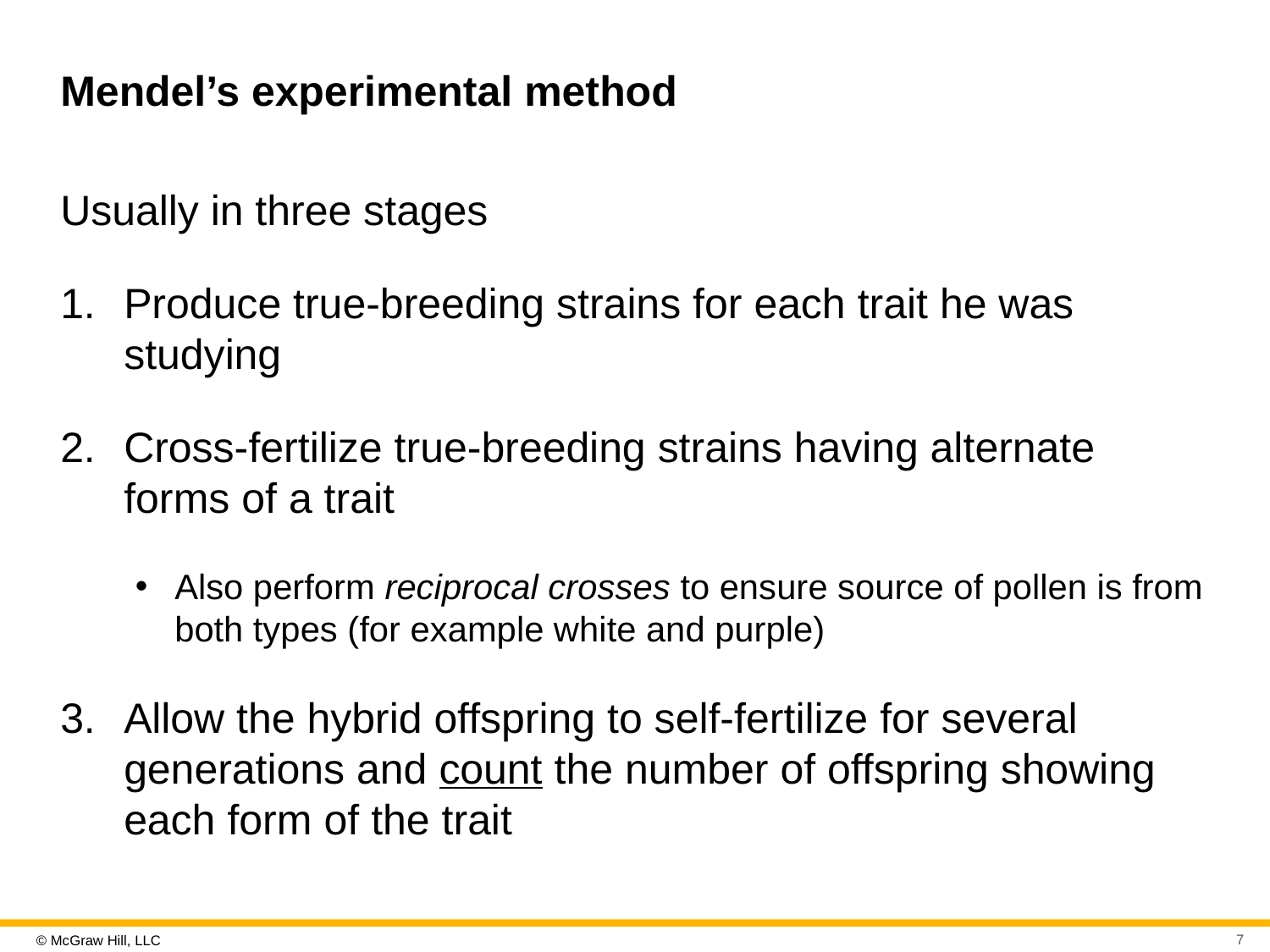

# Mendel’s experimental method
Usually in three stages
Produce true-breeding strains for each trait he was studying
Cross-fertilize true-breeding strains having alternate forms of a trait
Also perform reciprocal crosses to ensure source of pollen is from both types (for example white and purple)
Allow the hybrid offspring to self-fertilize for several generations and count the number of offspring showing each form of the trait
7